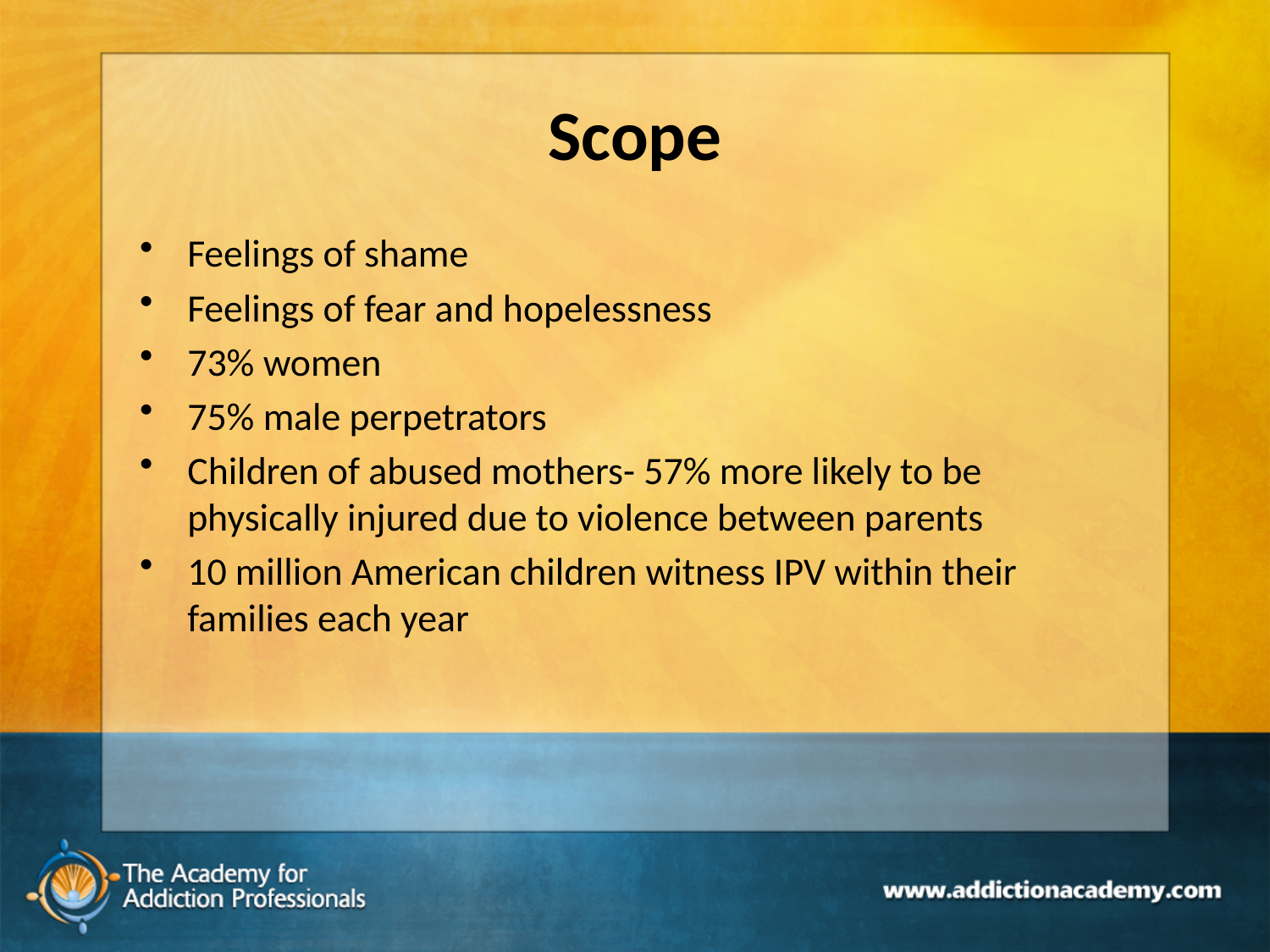

# Scope
Feelings of shame
Feelings of fear and hopelessness
73% women
75% male perpetrators
Children of abused mothers- 57% more likely to be physically injured due to violence between parents
10 million American children witness IPV within their families each year